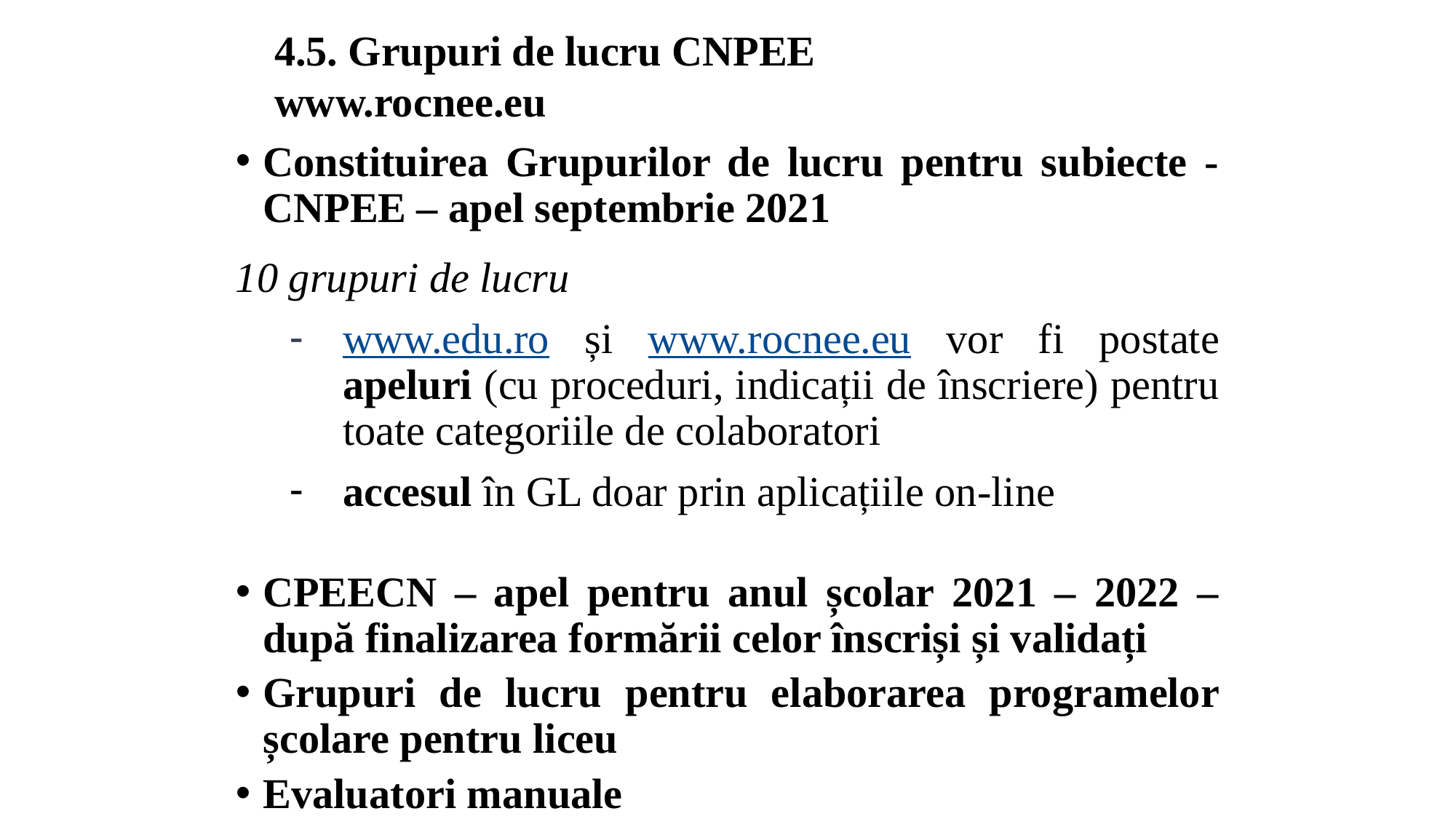

# 4.5. Grupuri de lucru CNPEE www.rocnee.eu
Constituirea Grupurilor de lucru pentru subiecte - CNPEE – apel septembrie 2021
10 grupuri de lucru
www.edu.ro și www.rocnee.eu vor fi postate apeluri (cu proceduri, indicații de înscriere) pentru toate categoriile de colaboratori
accesul în GL doar prin aplicațiile on-line

CPEECN – apel pentru anul școlar 2021 – 2022 – după finalizarea formării celor înscriși și validați
Grupuri de lucru pentru elaborarea programelor școlare pentru liceu
Evaluatori manuale